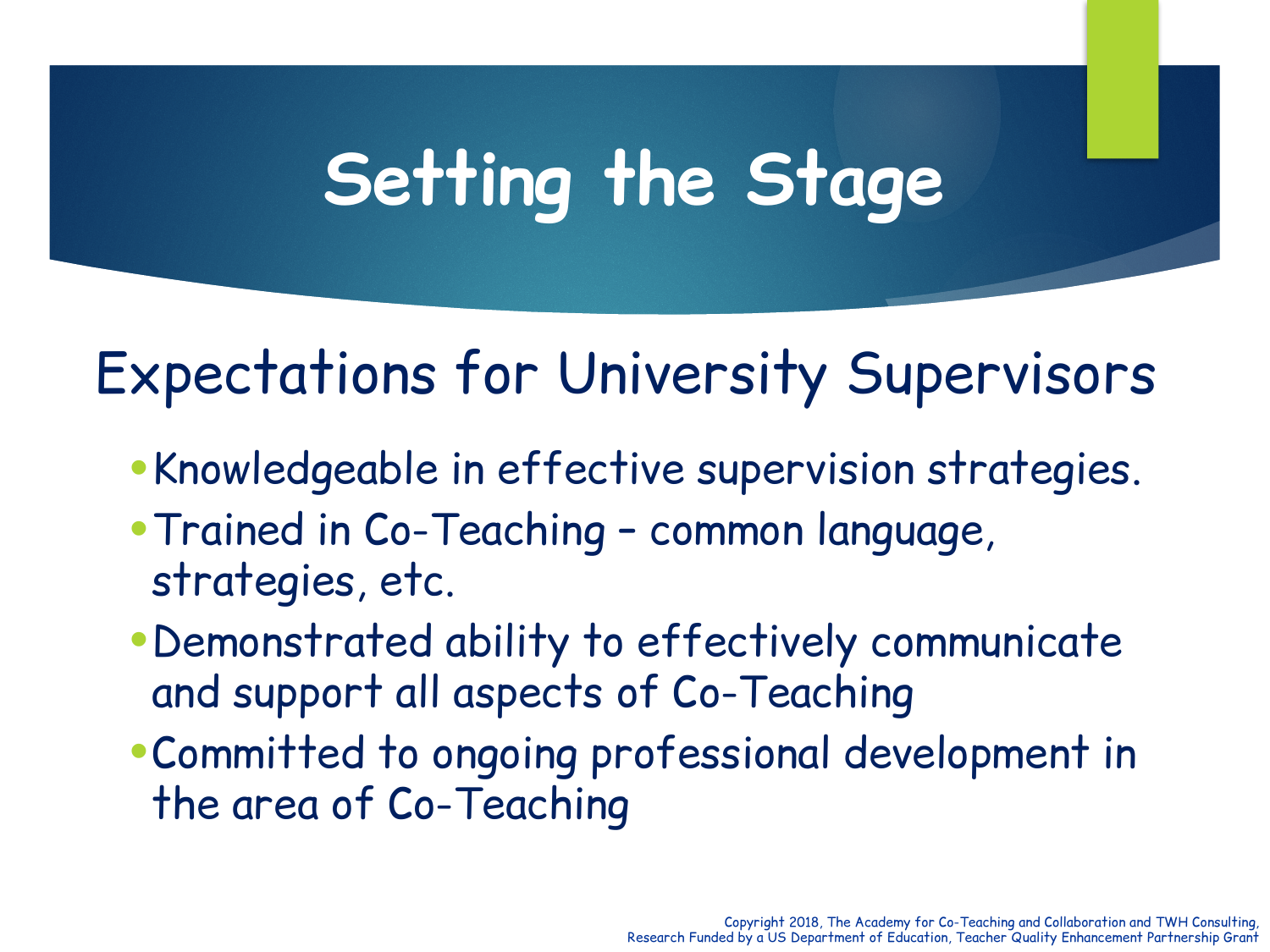

# Setting the Stage
Expectations for University Supervisors

Knowledgeable in effective supervision strategies.
Trained in Co-Teaching – common language, strategies, etc.
Demonstrated ability to effectively communicate and support all aspects of Co-Teaching
Committed to ongoing professional development in the area of Co-Teaching
Copyright 2018, The Academy for Co-Teaching and Collaboration and TWH Consulting,
Research Funded by a US Department of Education, Teacher Quality Enhancement Partnership Grant